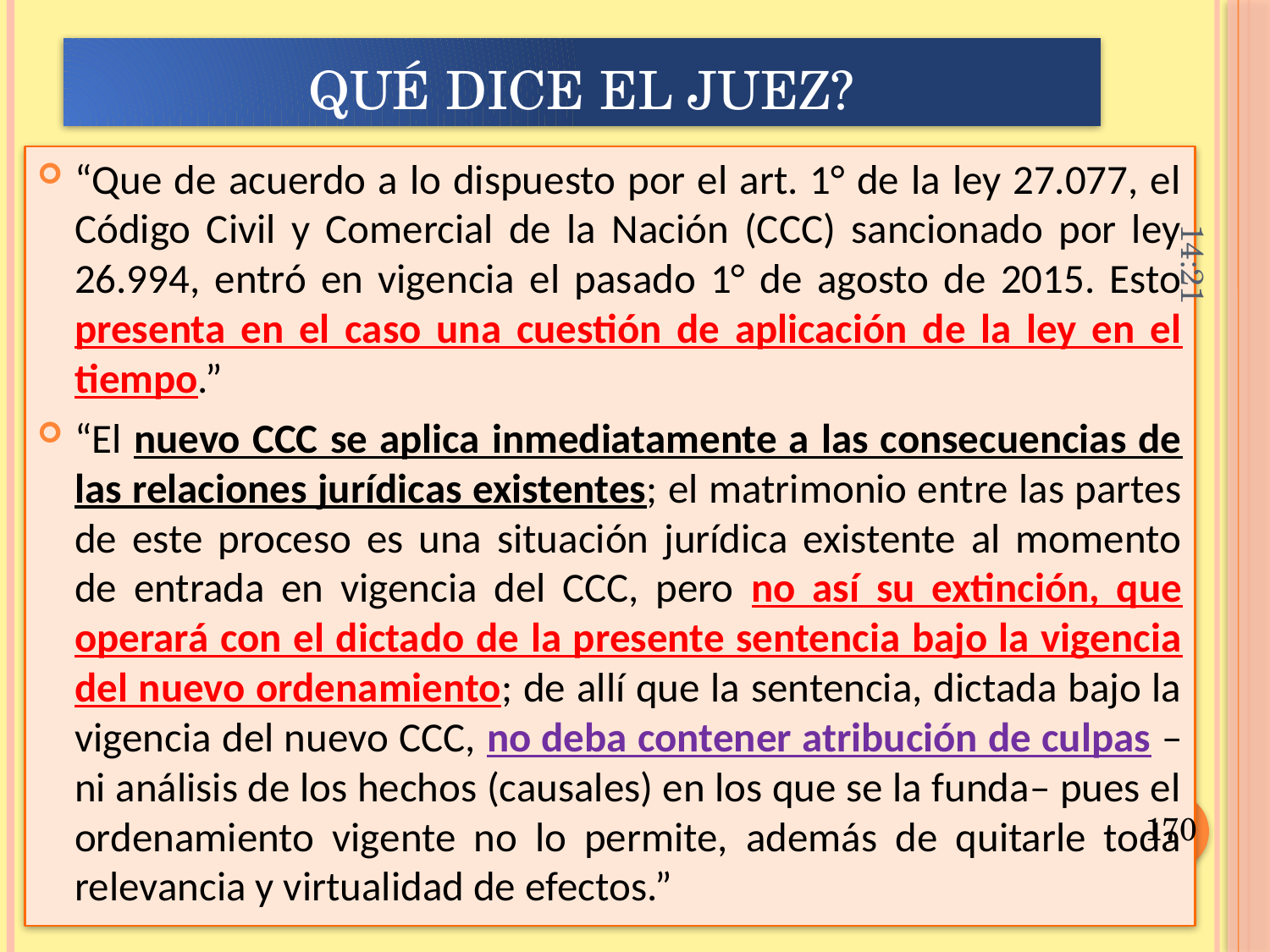

# Qué dice el juez?
“Que de acuerdo a lo dispuesto por el art. 1° de la ley 27.077, el Código Civil y Comercial de la Nación (CCC) sancionado por ley 26.994, entró en vigencia el pasado 1° de agosto de 2015. Esto presenta en el caso una cuestión de aplicación de la ley en el tiempo.”
“El nuevo CCC se aplica inmediatamente a las consecuencias de las relaciones jurídicas existentes; el matrimonio entre las partes de este proceso es una situación jurídica existente al momento de entrada en vigencia del CCC, pero no así su extinción, que operará con el dictado de la presente sentencia bajo la vigencia del nuevo ordenamiento; de allí que la sentencia, dictada bajo la vigencia del nuevo CCC, no deba contener atribución de culpas –ni análisis de los hechos (causales) en los que se la funda– pues el ordenamiento vigente no lo permite, además de quitarle toda relevancia y virtualidad de efectos.”

14:21
170